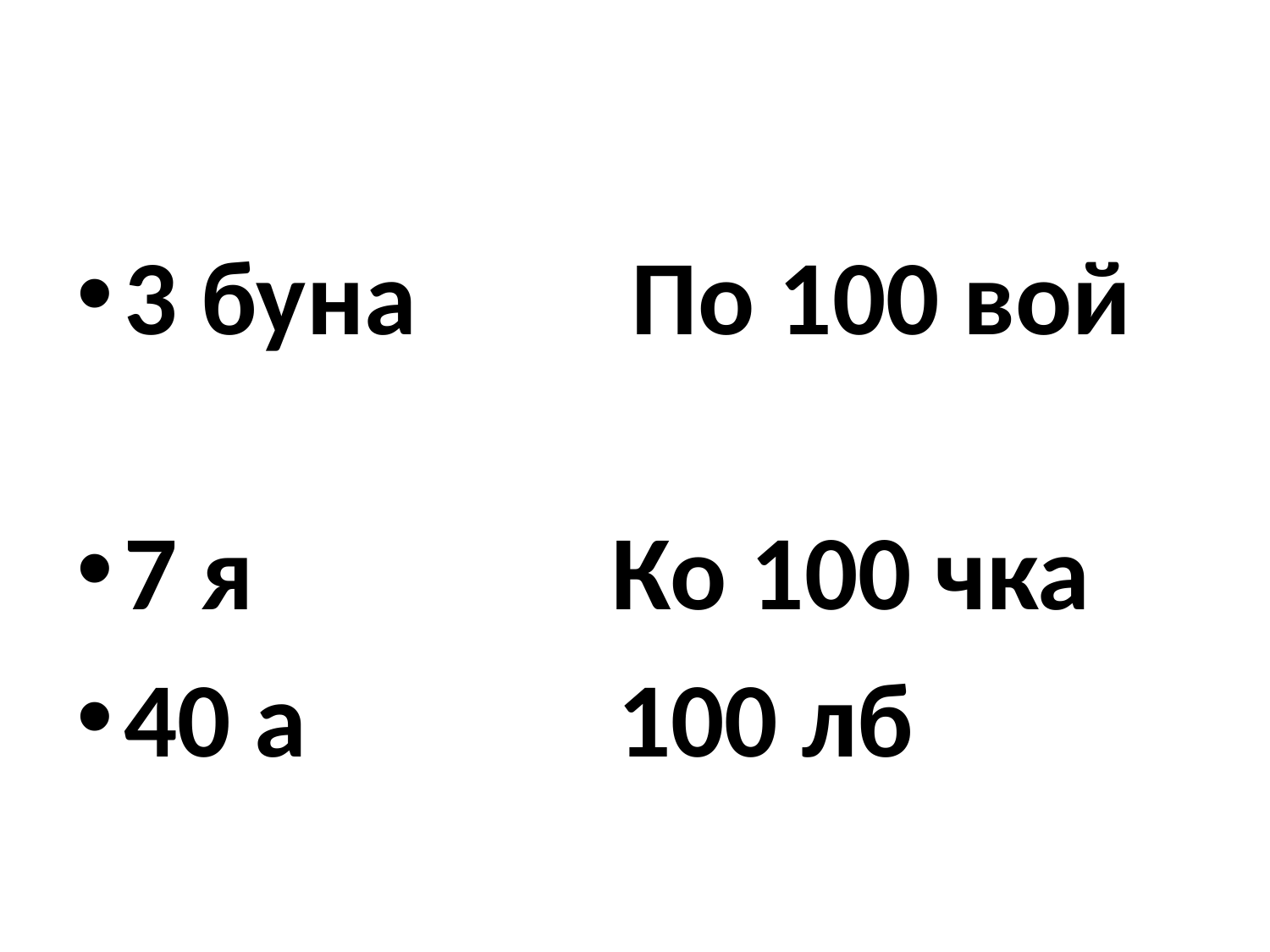

#
3 буна         По 100 вой
7 я               Ко 100 чка
40 а             100 лб